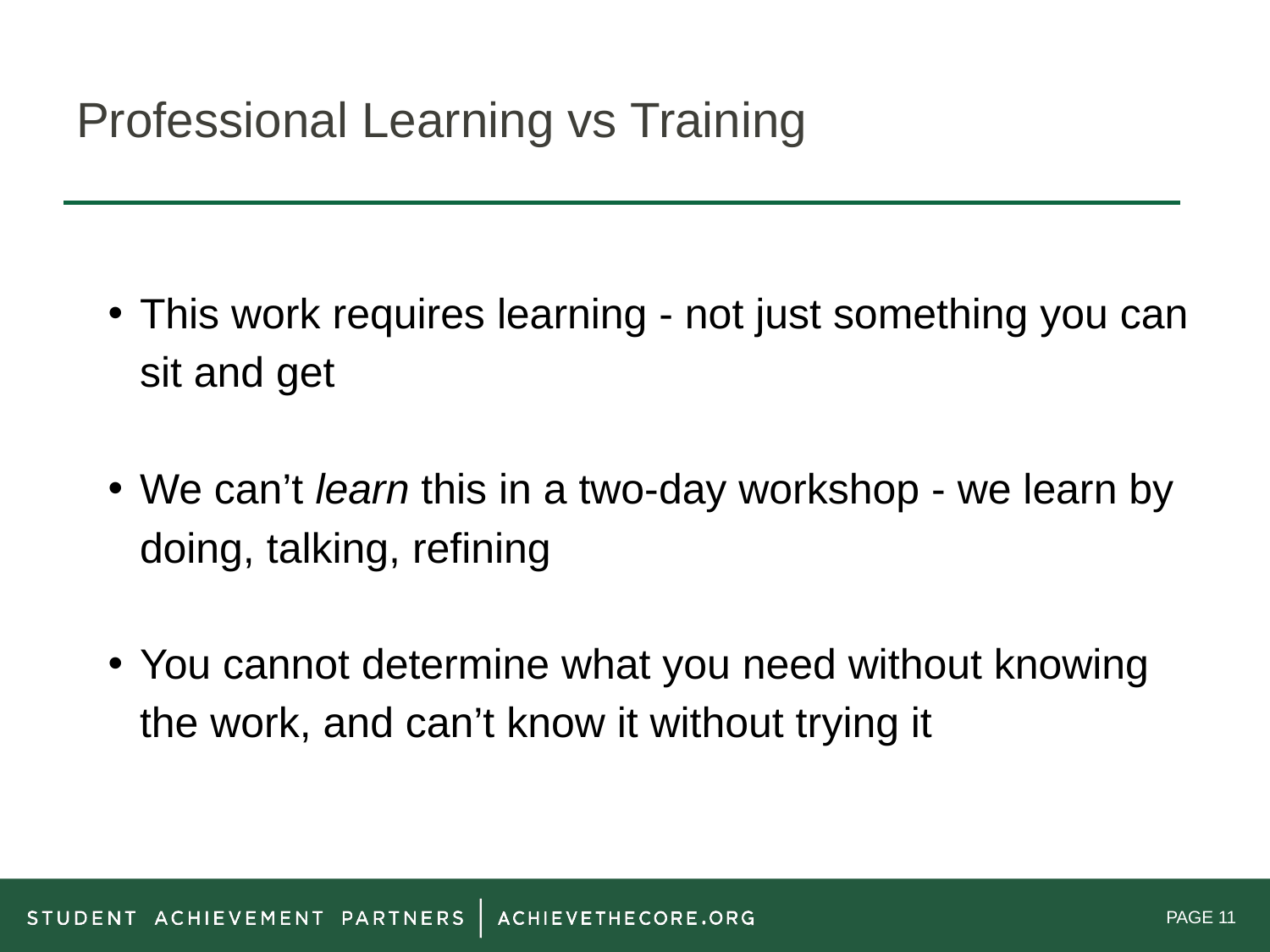

# Professional Learning vs Training

This work requires learning - not just something you can sit and get
We can’t learn this in a two-day workshop - we learn by doing, talking, refining
You cannot determine what you need without knowing the work, and can’t know it without trying it